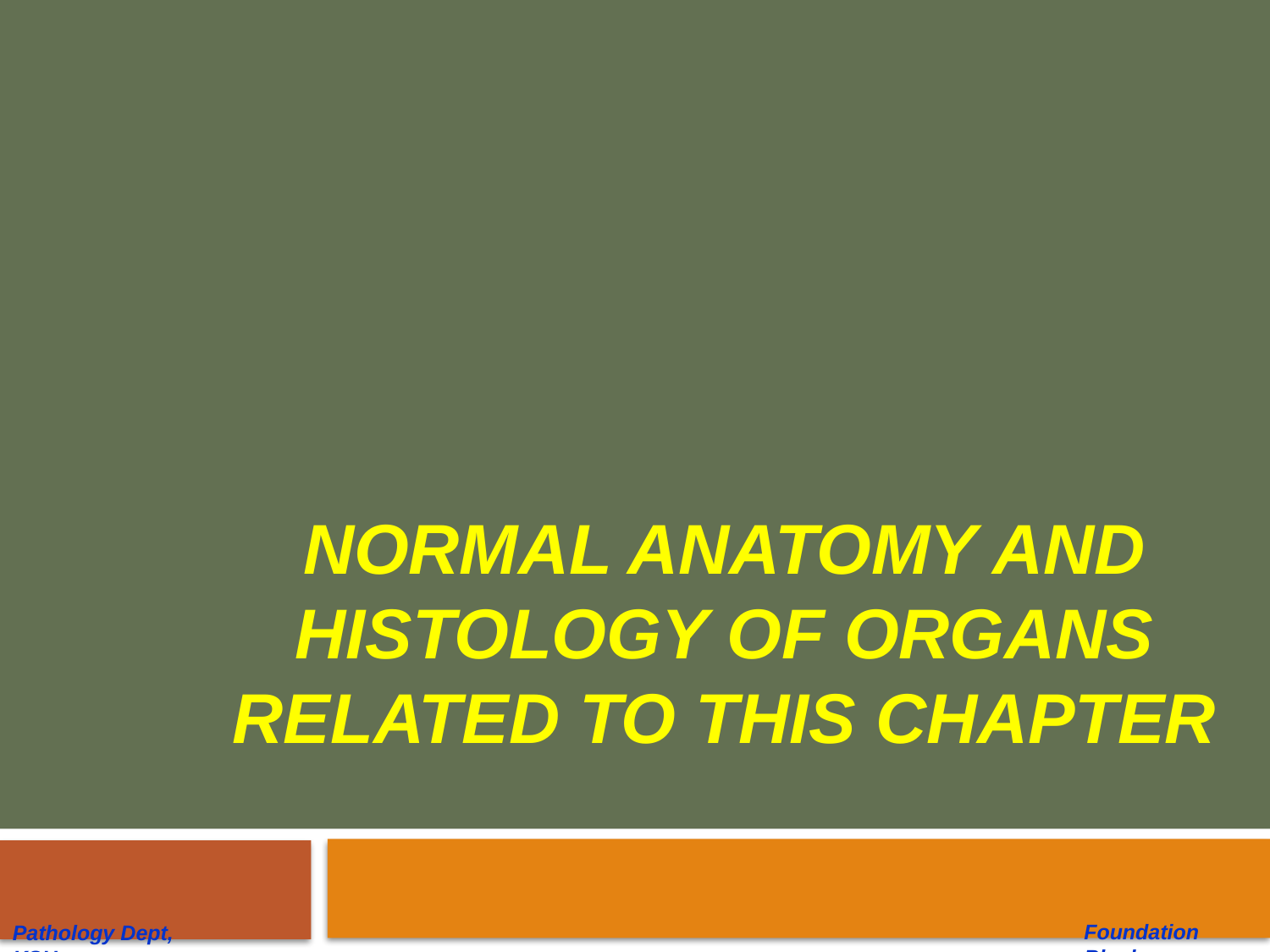

# Normal anatomy and histology of organs related to this chapter
Foundation Block
Pathology Dept, KSU